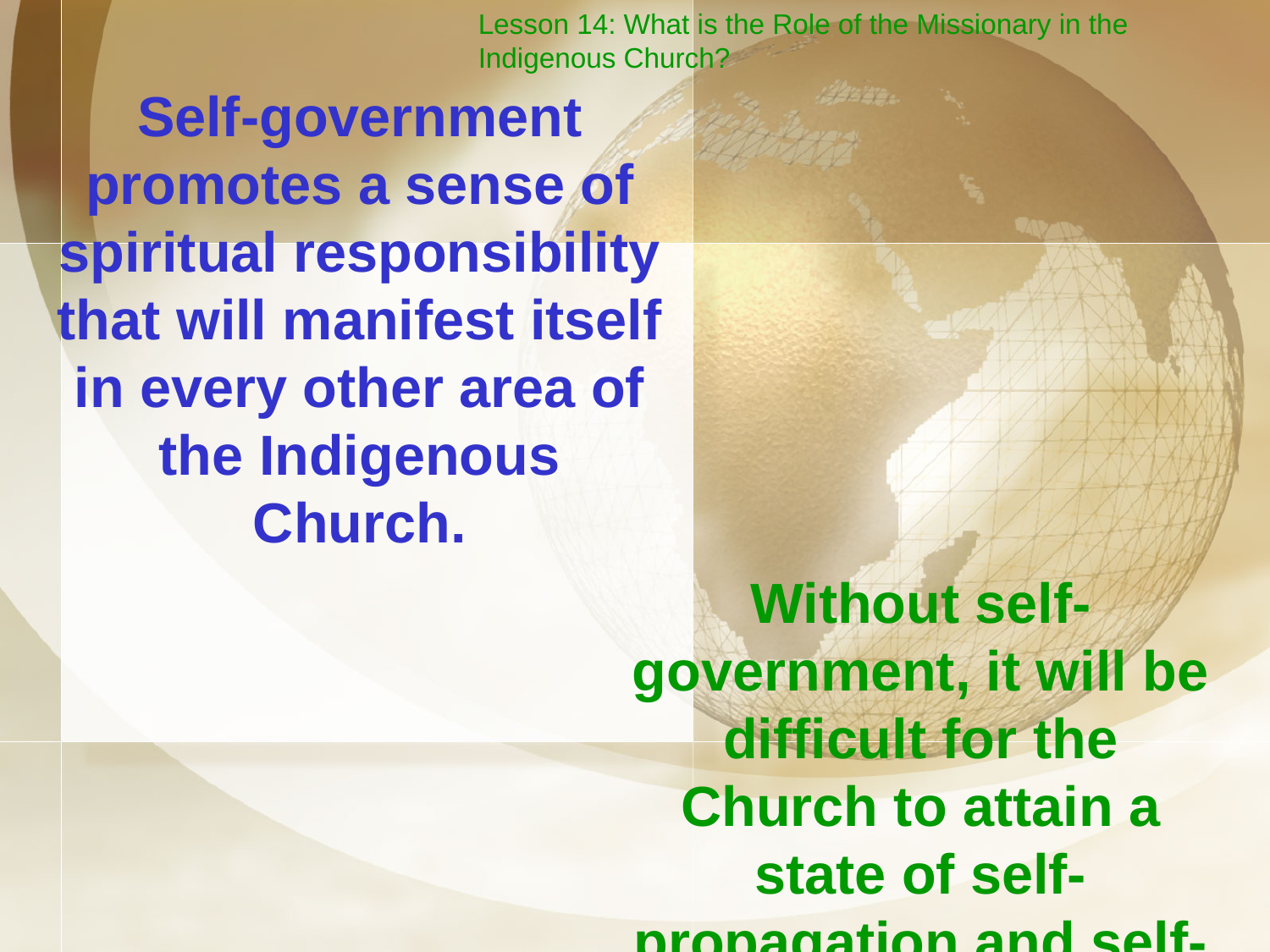

Lesson 14: What is the Role of the Missionary in the Indigenous Church?
Self-government promotes a sense of spiritual responsibility that will manifest itself in every other area of the Indigenous Church.
Without self-government, it will be difficult for the Church to attain a state of self-propagation and self-support.